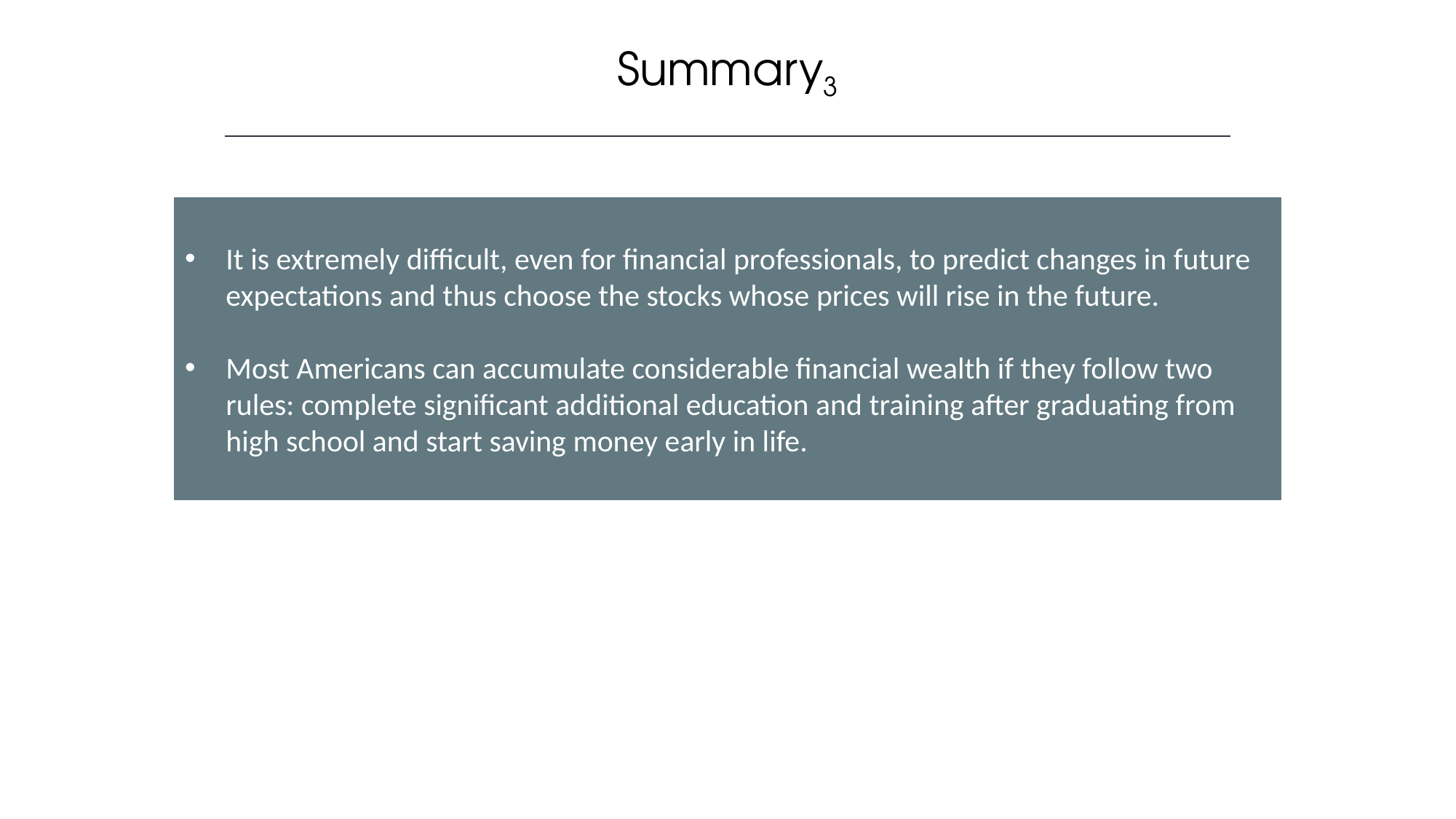

Summary3

It is extremely difficult, even for financial professionals, to predict changes in future expectations and thus choose the stocks whose prices will rise in the future.

Most Americans can accumulate considerable financial wealth if they follow two rules: complete significant additional education and training after graduating from high school and start saving money early in life.